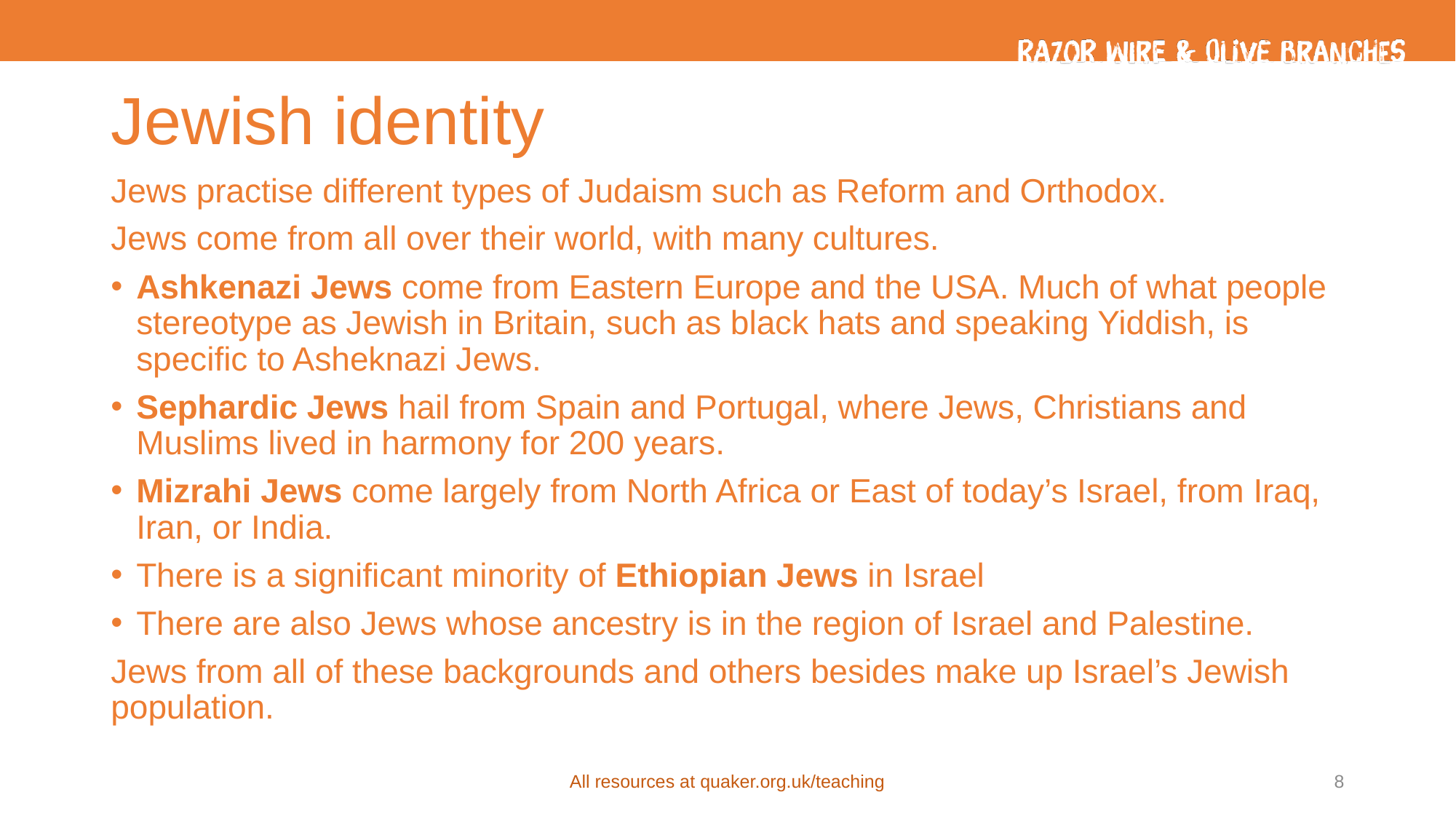

# Jewish identity
Jews practise different types of Judaism such as Reform and Orthodox.
Jews come from all over their world, with many cultures.
Ashkenazi Jews come from Eastern Europe and the USA. Much of what people stereotype as Jewish in Britain, such as black hats and speaking Yiddish, is specific to Asheknazi Jews.
Sephardic Jews hail from Spain and Portugal, where Jews, Christians and Muslims lived in harmony for 200 years.
Mizrahi Jews come largely from North Africa or East of today’s Israel, from Iraq, Iran, or India.
There is a significant minority of Ethiopian Jews in Israel
There are also Jews whose ancestry is in the region of Israel and Palestine.
Jews from all of these backgrounds and others besides make up Israel’s Jewish population.
All resources at quaker.org.uk/teaching
8